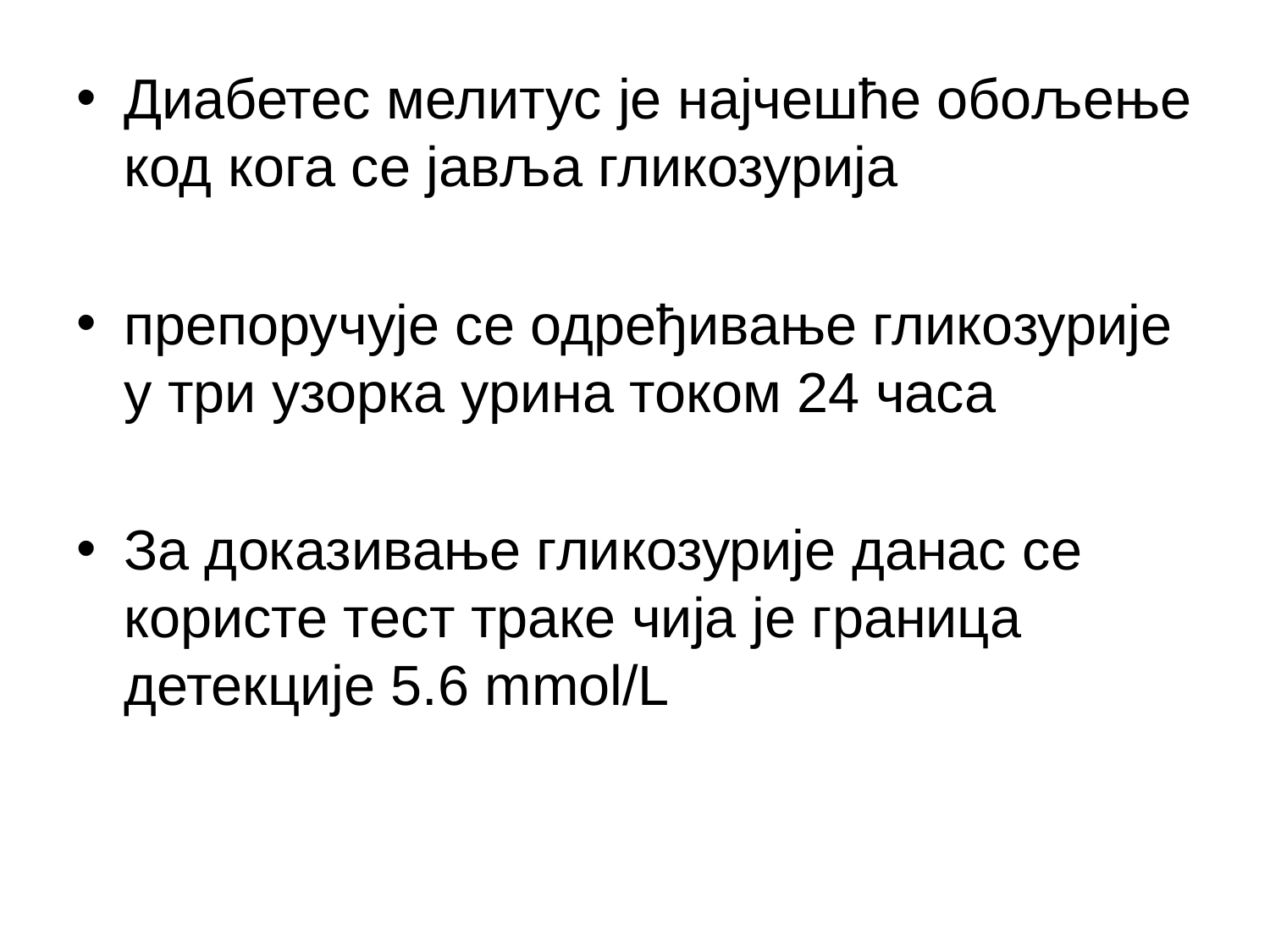

Диабетес мелитус је најчешће обољење код кога се јавља гликозурија

препоручује се одређивање гликозурије у три узорка урина током 24 часа

За доказивање гликозурије данас се користе тест траке чија је граница детекције 5.6 mmol/L